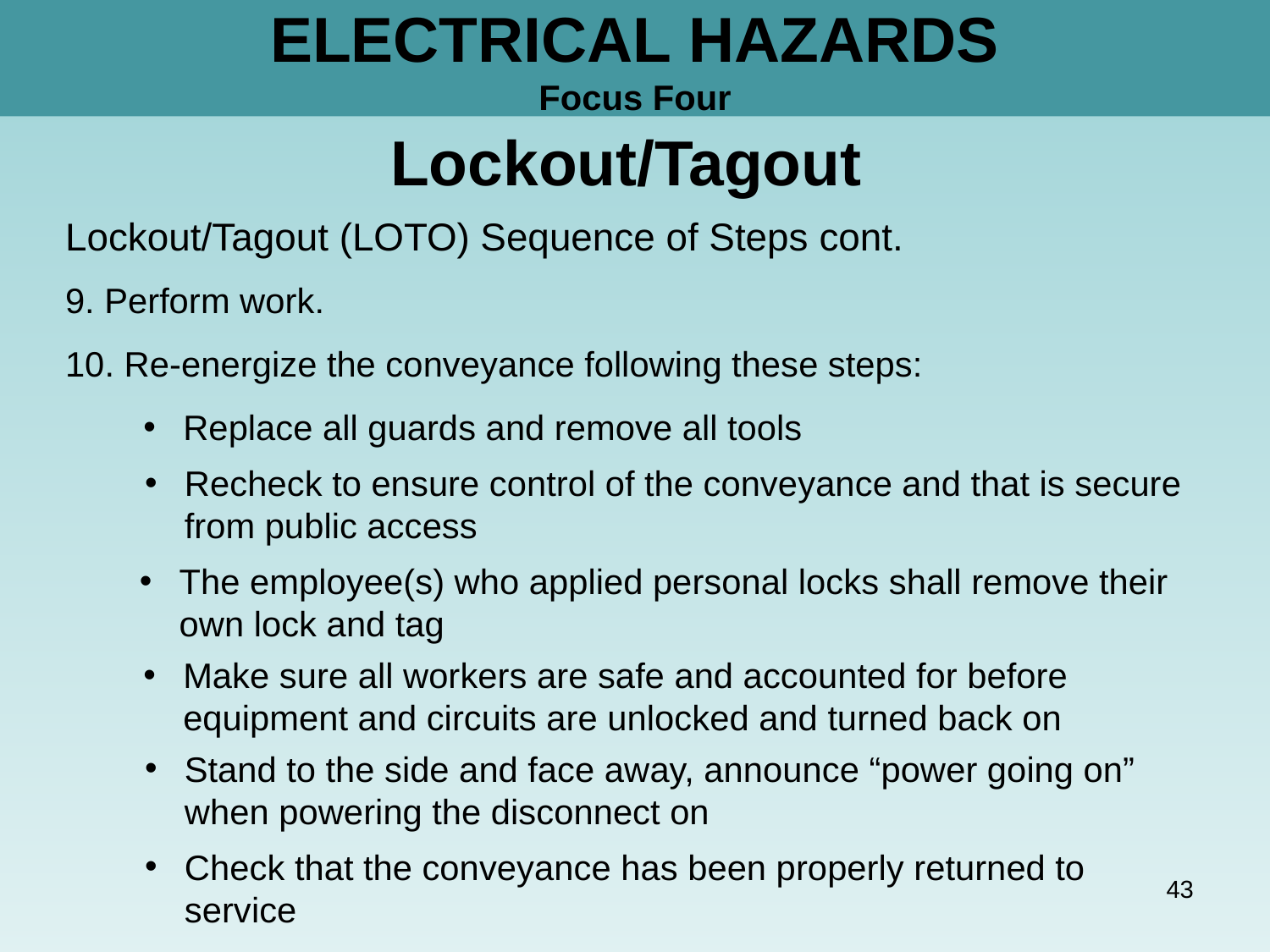

# ELECTRICAL HAZARDS Focus Four
Lockout/Tagout
Lockout/Tagout (LOTO) Sequence of Steps cont.
9. Perform work.
10. Re-energize the conveyance following these steps:
Replace all guards and remove all tools
Recheck to ensure control of the conveyance and that is secure from public access
The employee(s) who applied personal locks shall remove their own lock and tag
Make sure all workers are safe and accounted for before equipment and circuits are unlocked and turned back on
Stand to the side and face away, announce “power going on” when powering the disconnect on
Check that the conveyance has been properly returned to service
43